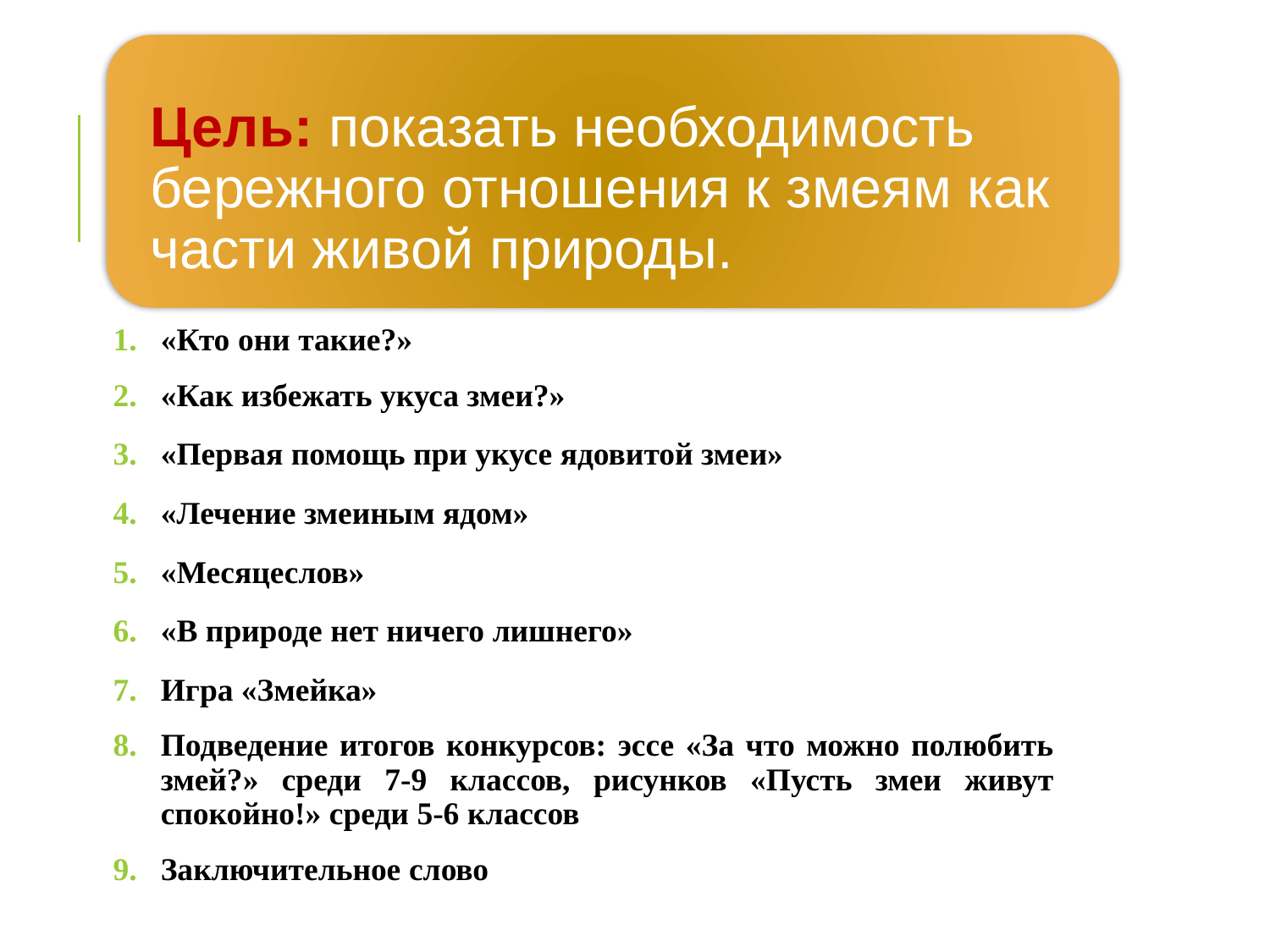

Цель: показать необходимость бережного отношения к змеям как части живой природы.
«Кто они такие?»
«Как избежать укуса змеи?»
«Первая помощь при укусе ядовитой змеи»
«Лечение змеиным ядом»
«Месяцеслов»
«В природе нет ничего лишнего»
Игра «Змейка»
Подведение итогов конкурсов: эссе «За что можно полюбить змей?» среди 7-9 классов, рисунков «Пусть змеи живут спокойно!» среди 5-6 классов
Заключительное слово